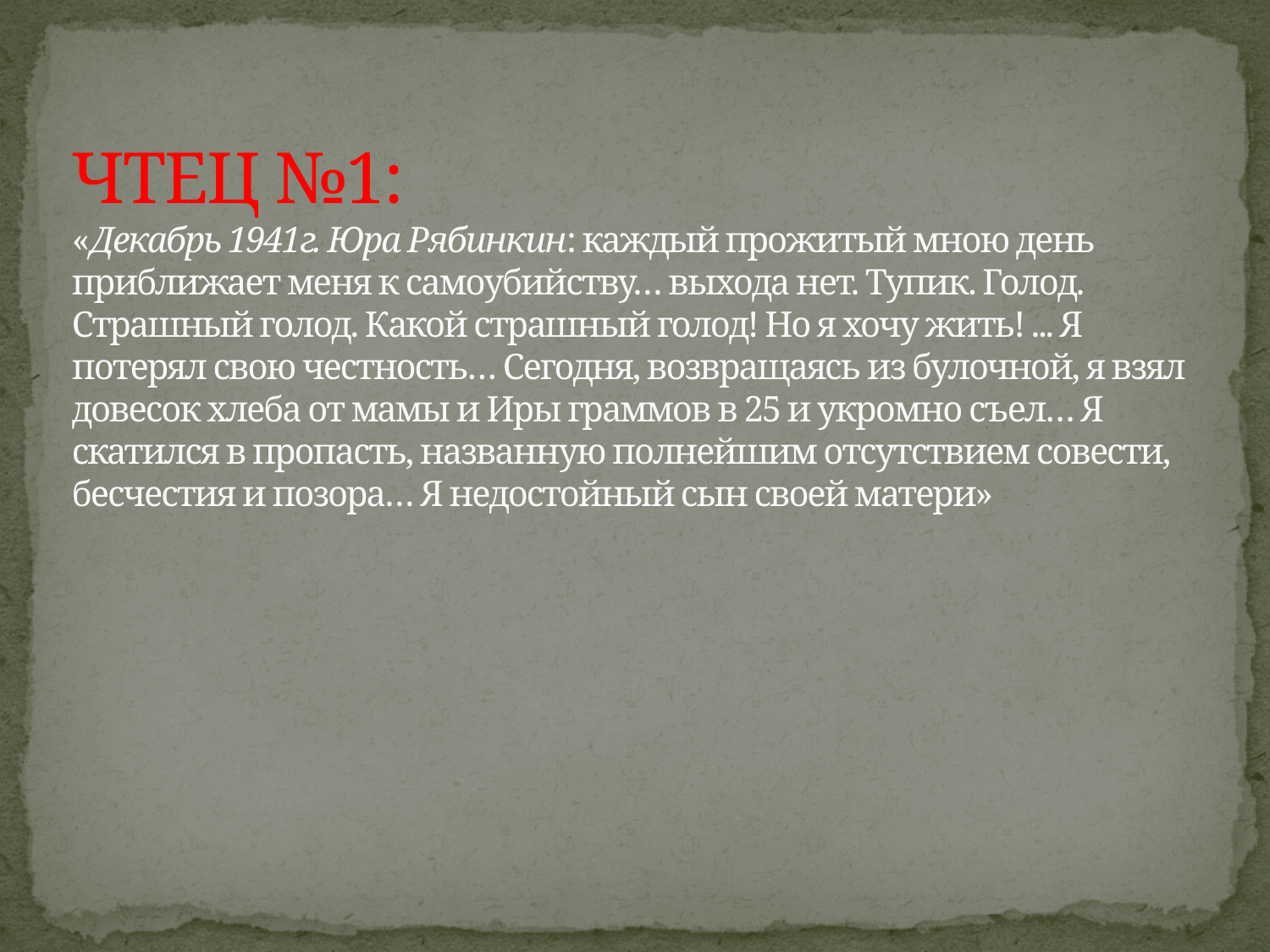

# ЧТЕЦ №1: «Декабрь 1941г. Юра Рябинкин: каждый прожитый мною день приближает меня к самоубийству… выхода нет. Тупик. Голод. Страшный голод. Какой страшный голод! Но я хочу жить! ... Я потерял свою честность… Сегодня, возвращаясь из булочной, я взял довесок хлеба от мамы и Иры граммов в 25 и укромно съел… Я скатился в пропасть, названную полнейшим отсутствием совести, бесчестия и позора… Я недостойный сын своей матери»